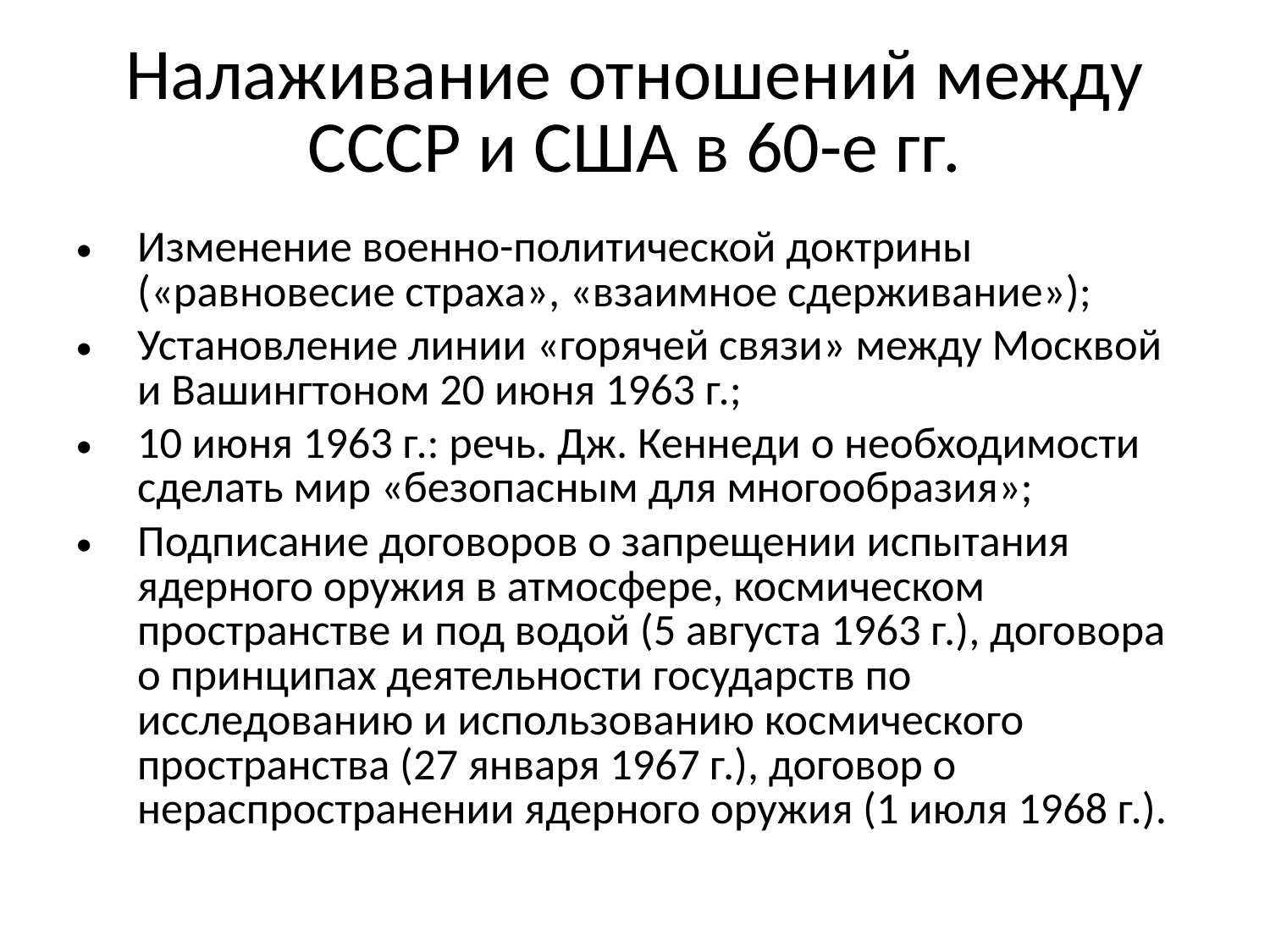

Налаживание отношений между СССР и США в 60-е гг.
Изменение военно-политической доктрины («равновесие страха», «взаимное сдерживание»);
Установление линии «горячей связи» между Москвой и Вашингтоном 20 июня 1963 г.;
10 июня 1963 г.: речь. Дж. Кеннеди о необходимости сделать мир «безопасным для многообразия»;
Подписание договоров о запрещении испытания ядерного оружия в атмосфере, космическом пространстве и под водой (5 августа 1963 г.), договора о принципах деятельности государств по исследованию и использованию космического пространства (27 января 1967 г.), договор о нераспространении ядерного оружия (1 июля 1968 г.).